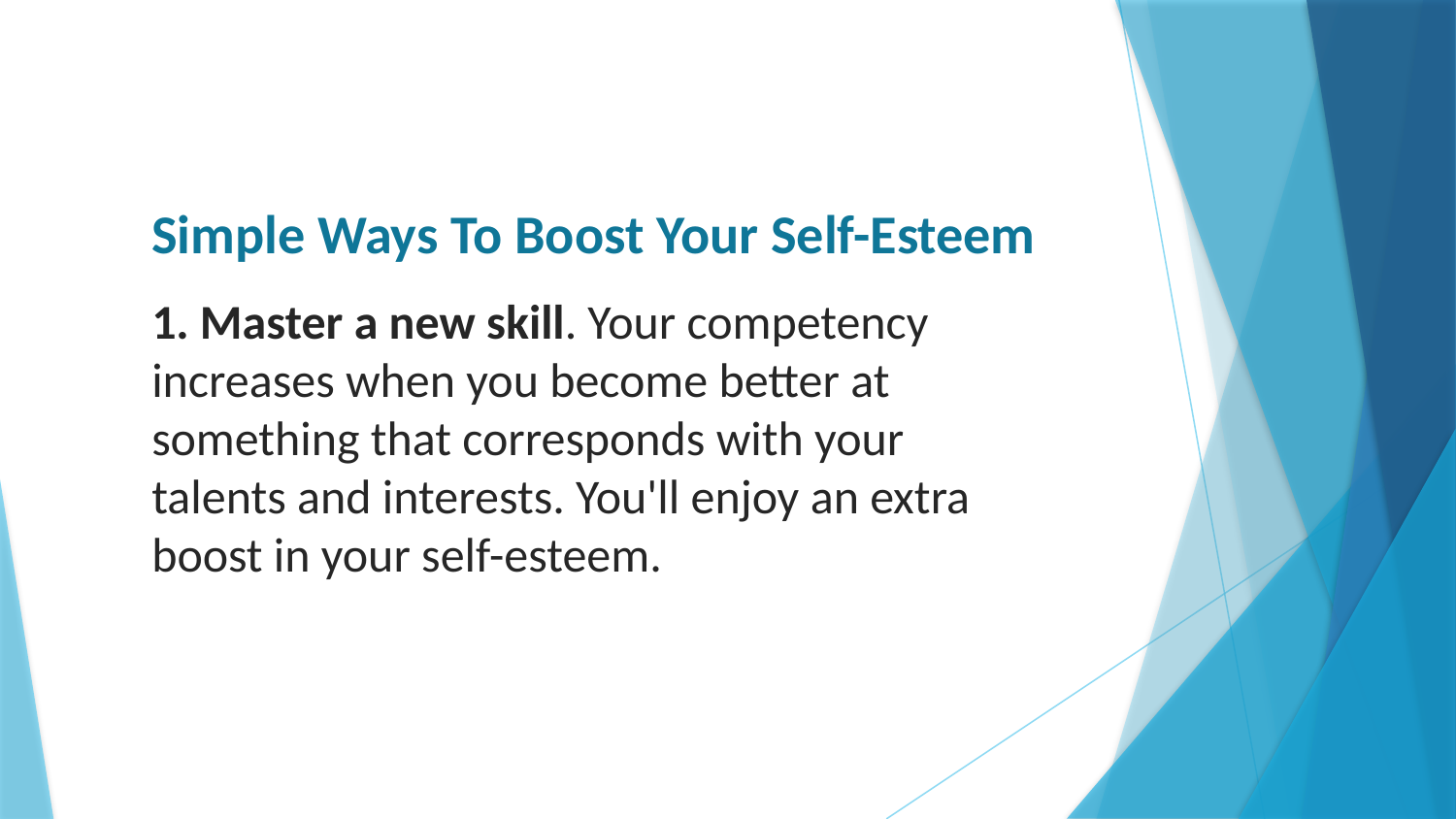

# Simple Ways To Boost Your Self-Esteem
1. Master a new skill. Your competency increases when you become better at something that corresponds with your talents and interests. You'll enjoy an extra boost in your self-esteem.